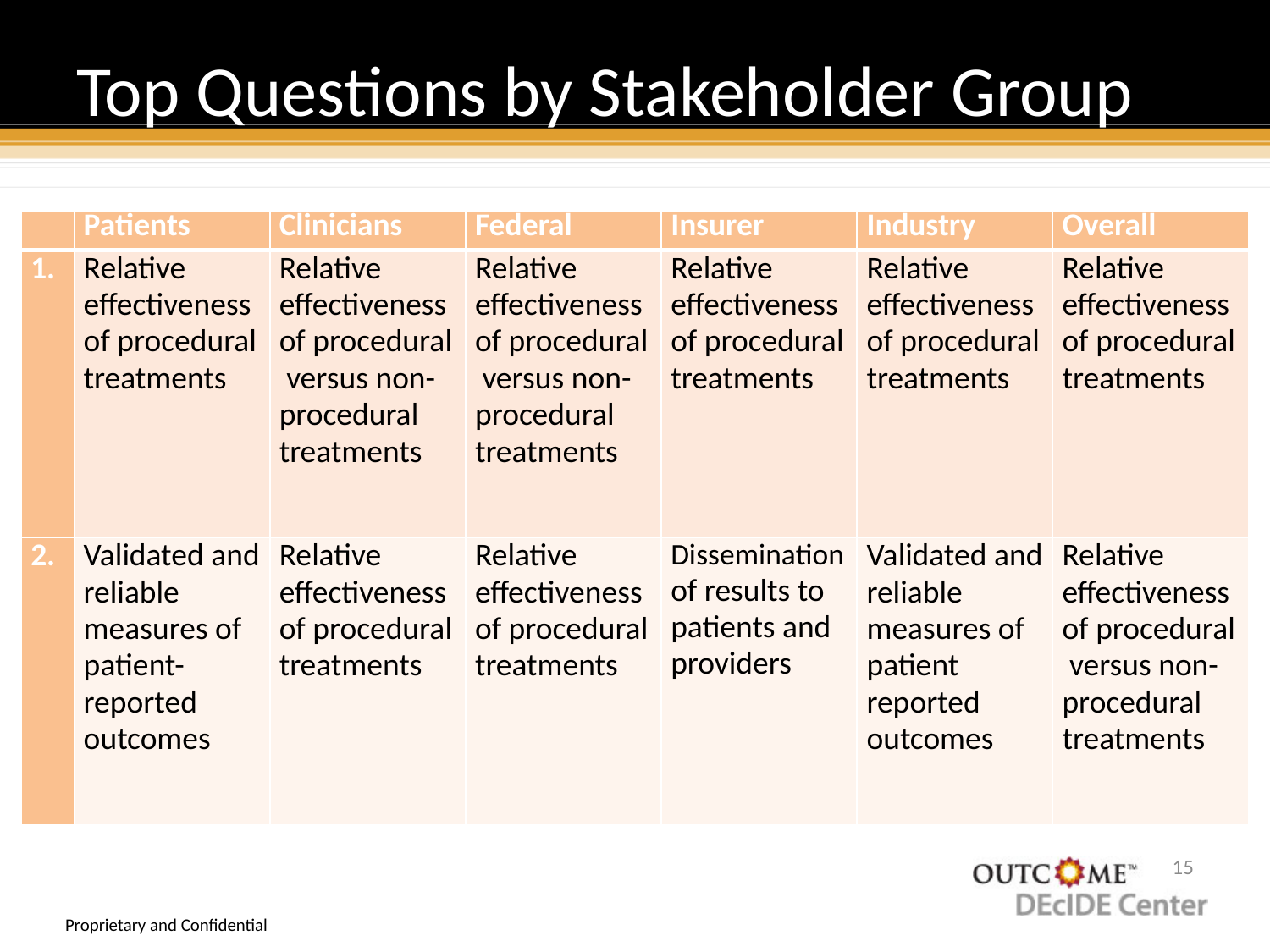

# Top Questions by Stakeholder Group
|  | Patients | Clinicians | Federal | Insurer | Industry | Overall |
| --- | --- | --- | --- | --- | --- | --- |
| 1. | Relative effectiveness of procedural treatments | Relative effectiveness of procedural versus non-procedural treatments | Relative effectiveness of procedural versus non-procedural treatments | Relative effectiveness of procedural treatments | Relative effectiveness of procedural treatments | Relative effectiveness of procedural treatments |
| 2. | Validated and reliable measures of patient-reported outcomes | Relative effectiveness of procedural treatments | Relative effectiveness of procedural treatments | Dissemination of results to patients and providers | Validated and reliable measures of patient reported outcomes | Relative effectiveness of procedural versus non-procedural treatments |
15